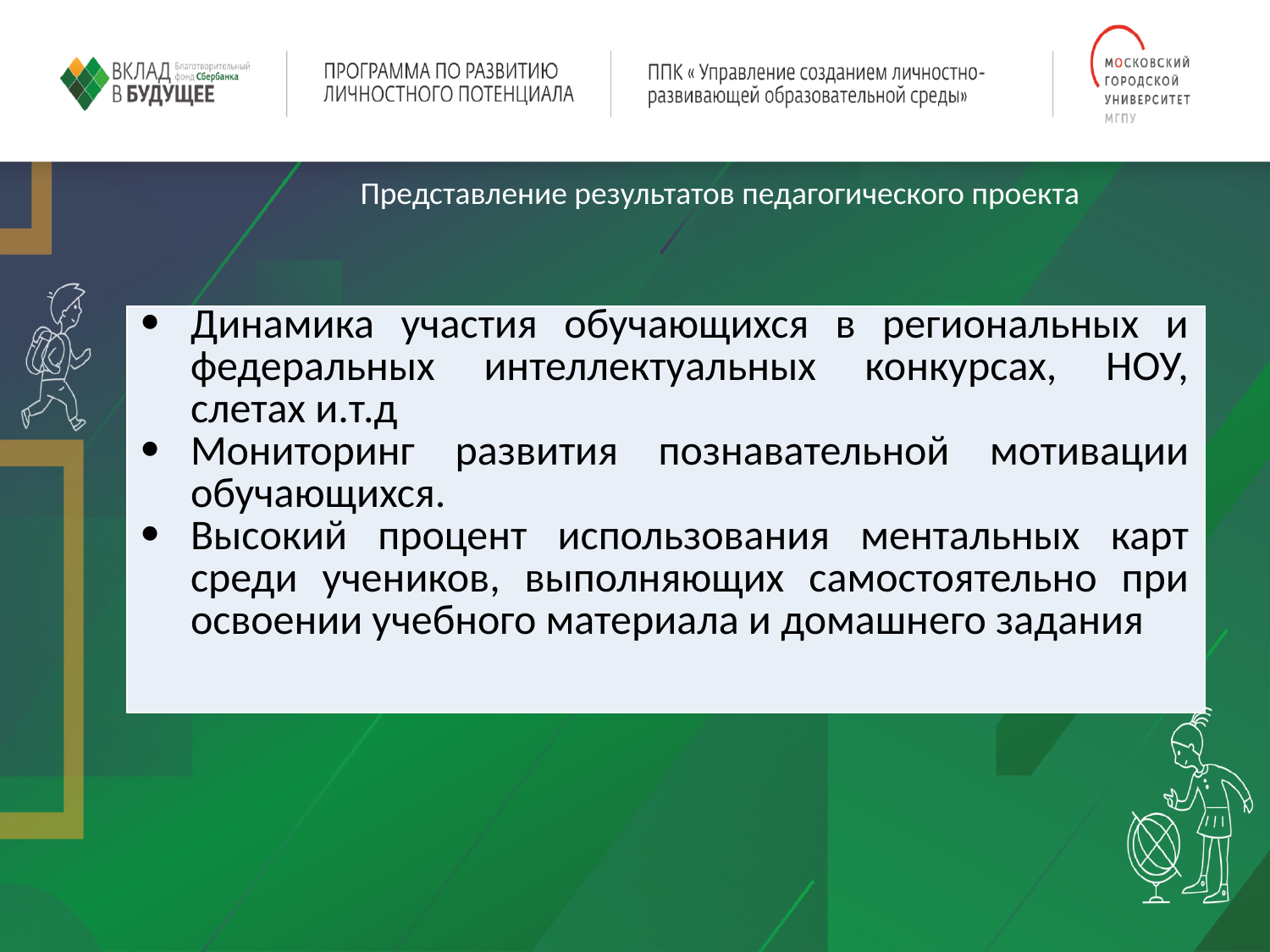

Представление результатов педагогического проекта
| Динамика участия обучающихся в региональных и федеральных интеллектуальных конкурсах, НОУ, слетах и.т.д Мониторинг развития познавательной мотивации обучающихся. Высокий процент использования ментальных карт среди учеников, выполняющих самостоятельно при освоении учебного материала и домашнего задания |
| --- |